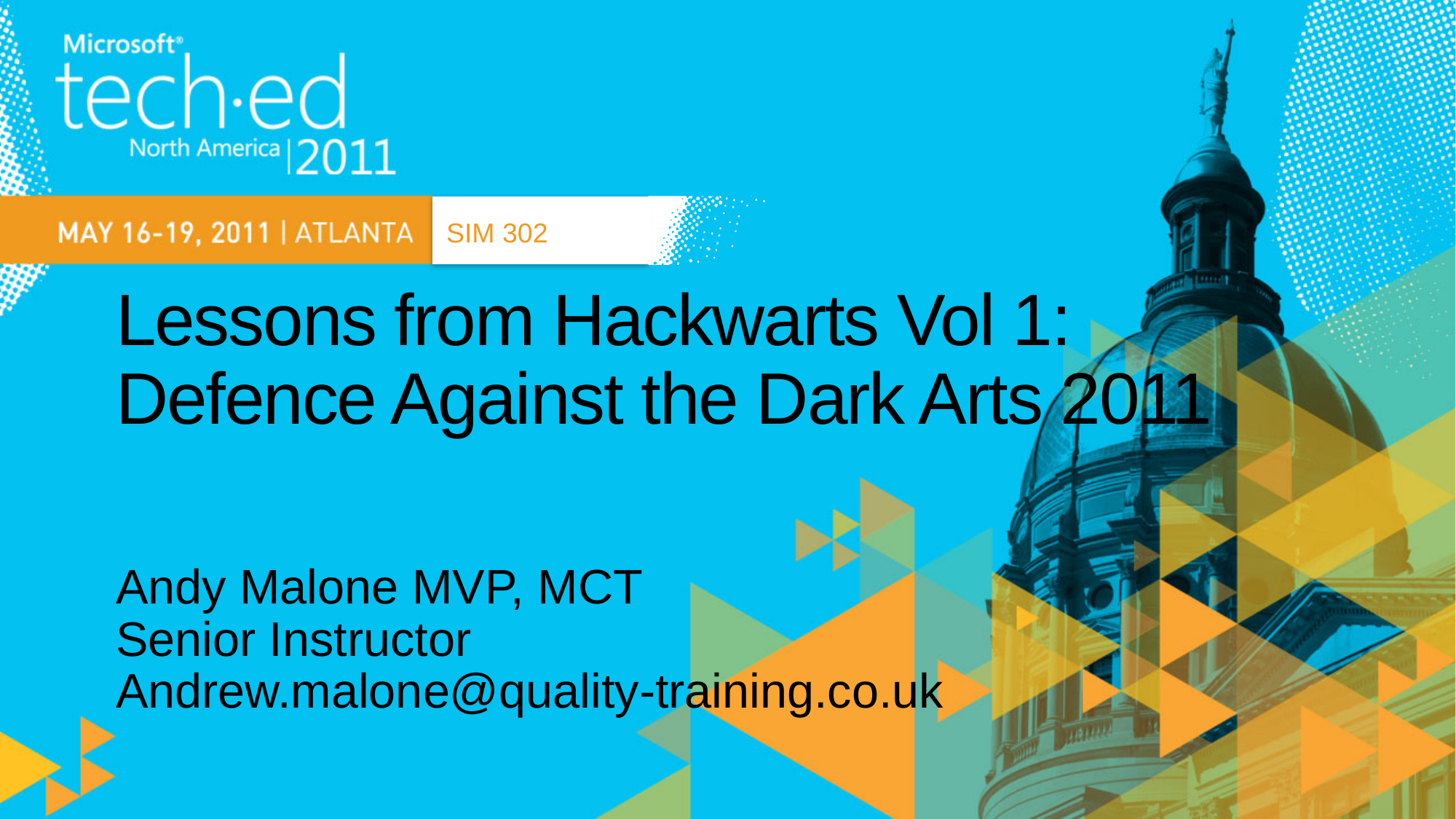

SIM 302
# Lessons from Hackwarts Vol 1: Defence Against the Dark Arts 2011
Andy Malone MVP, MCT
Senior Instructor
Andrew.malone@quality-training.co.uk